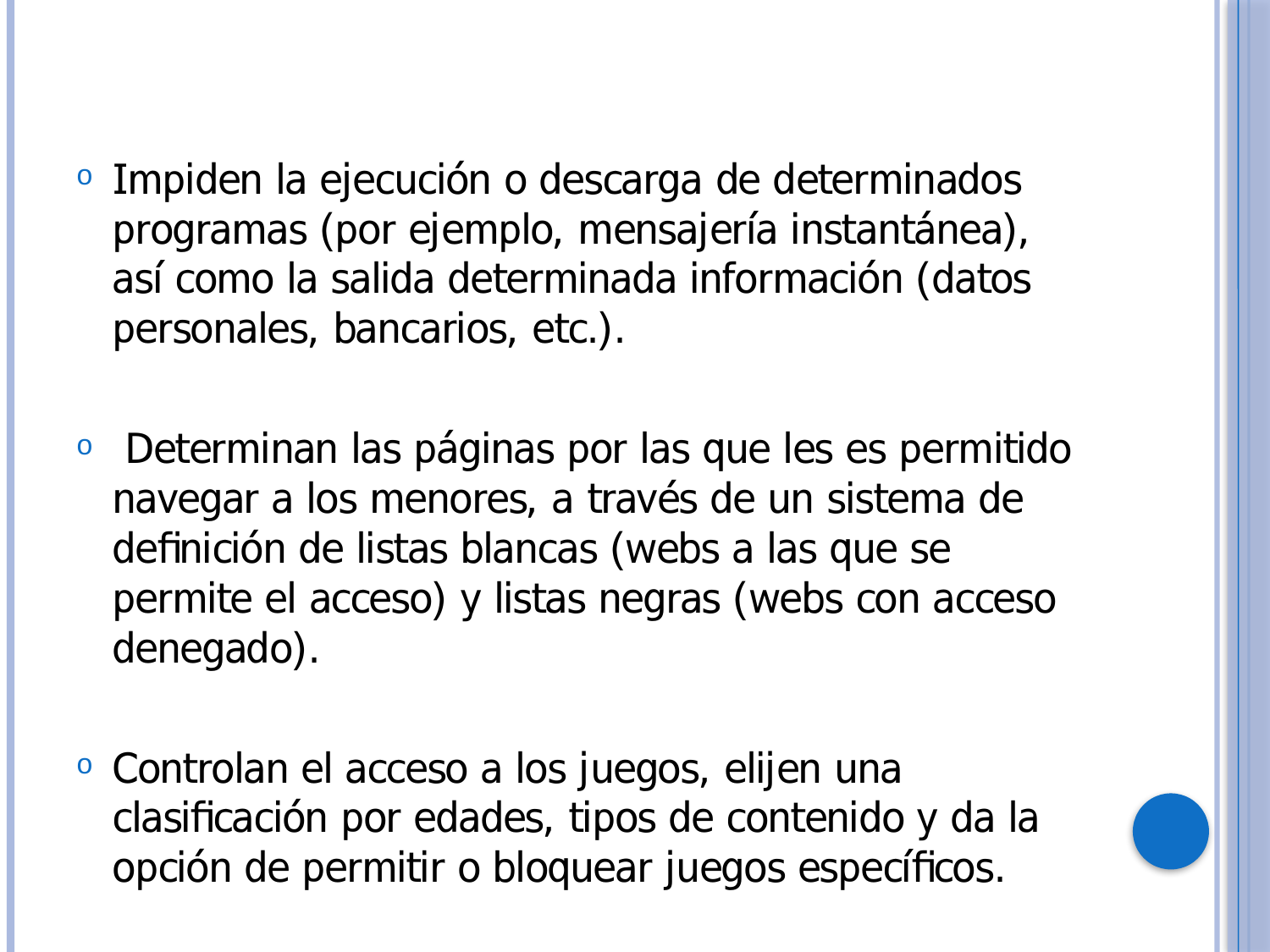

Impiden la ejecución o descarga de determinados programas (por ejemplo, mensajería instantánea), así como la salida determinada información (datos personales, bancarios, etc.).

 Determinan las páginas por las que les es permitido navegar a los menores, a través de un sistema de definición de listas blancas (webs a las que se permite el acceso) y listas negras (webs con acceso denegado).

Controlan el acceso a los juegos, elijen una clasificación por edades, tipos de contenido y da la opción de permitir o bloquear juegos específicos.